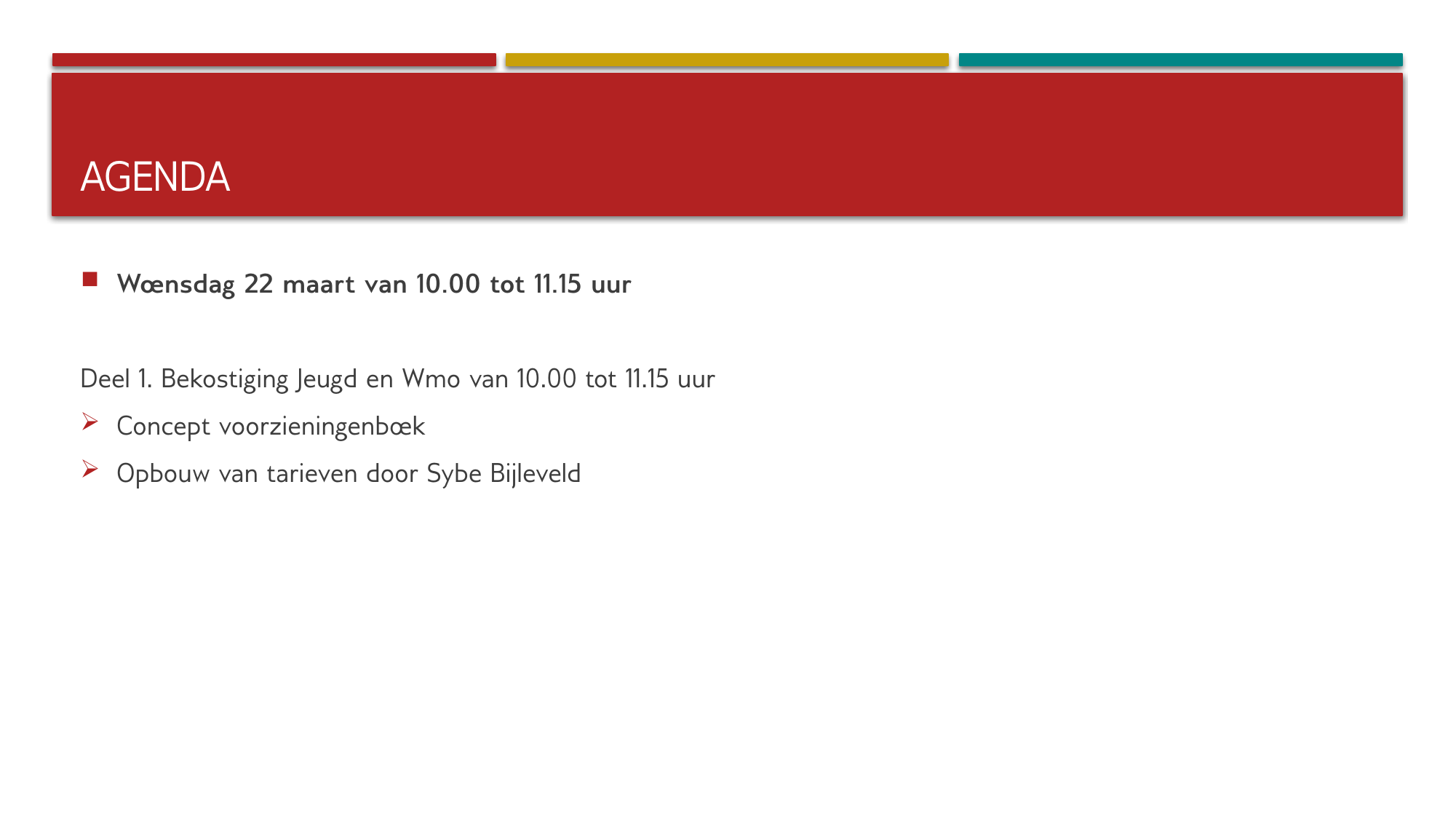

# agenda
Woensdag 22 maart van 10.00 tot 11.15 uur

Deel 1. Bekostiging Jeugd en Wmo van 10.00 tot 11.15 uur
Concept voorzieningenboek
Opbouw van tarieven door Sybe Bijleveld